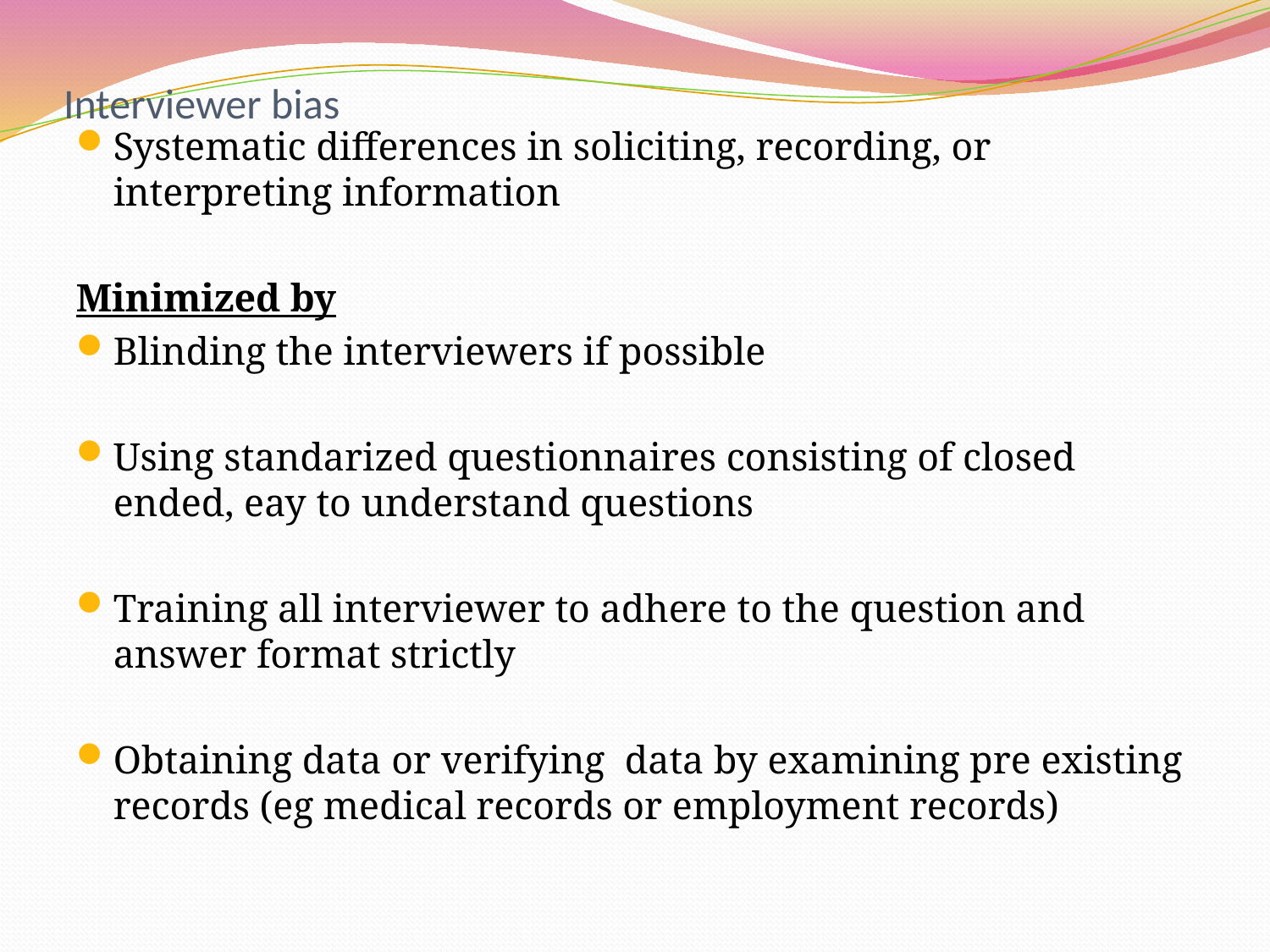

# Interviewer bias
Systematic differences in soliciting, recording, or interpreting information

Minimized by
Blinding the interviewers if possible

Using standarized questionnaires consisting of closed ended, eay to understand questions

Training all interviewer to adhere to the question and answer format strictly

Obtaining data or verifying  data by examining pre existing records (eg medical records or employment records)